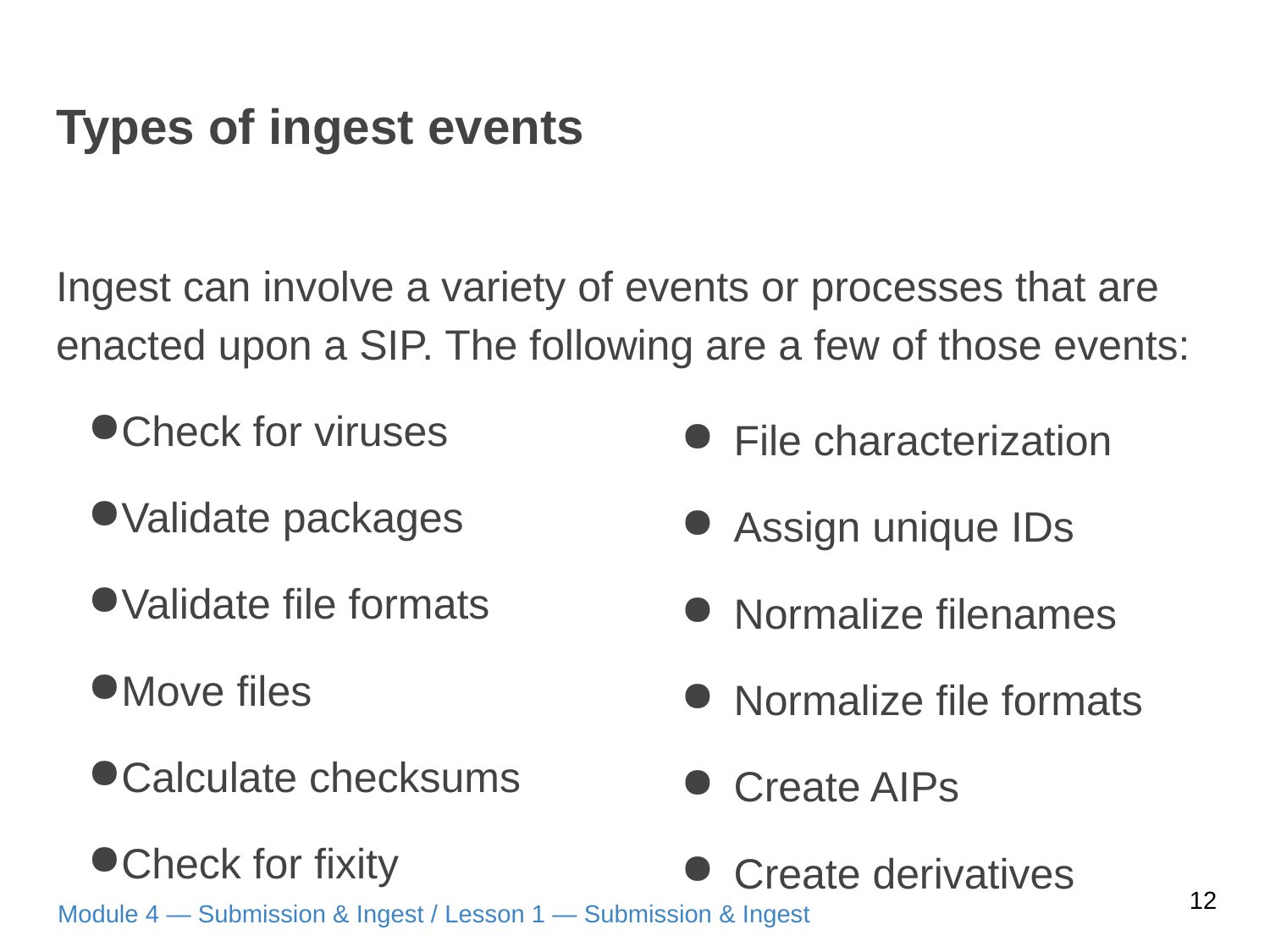

# Types of ingest events
Ingest can involve a variety of events or processes that are enacted upon a SIP. The following are a few of those events:
Check for viruses
Validate packages
Validate file formats
Move files
Calculate checksums
Check for fixity
File characterization
Assign unique IDs
Normalize filenames
Normalize file formats
Create AIPs
Create derivatives
12
Module 4 — Submission & Ingest / Lesson 1 — Submission & Ingest